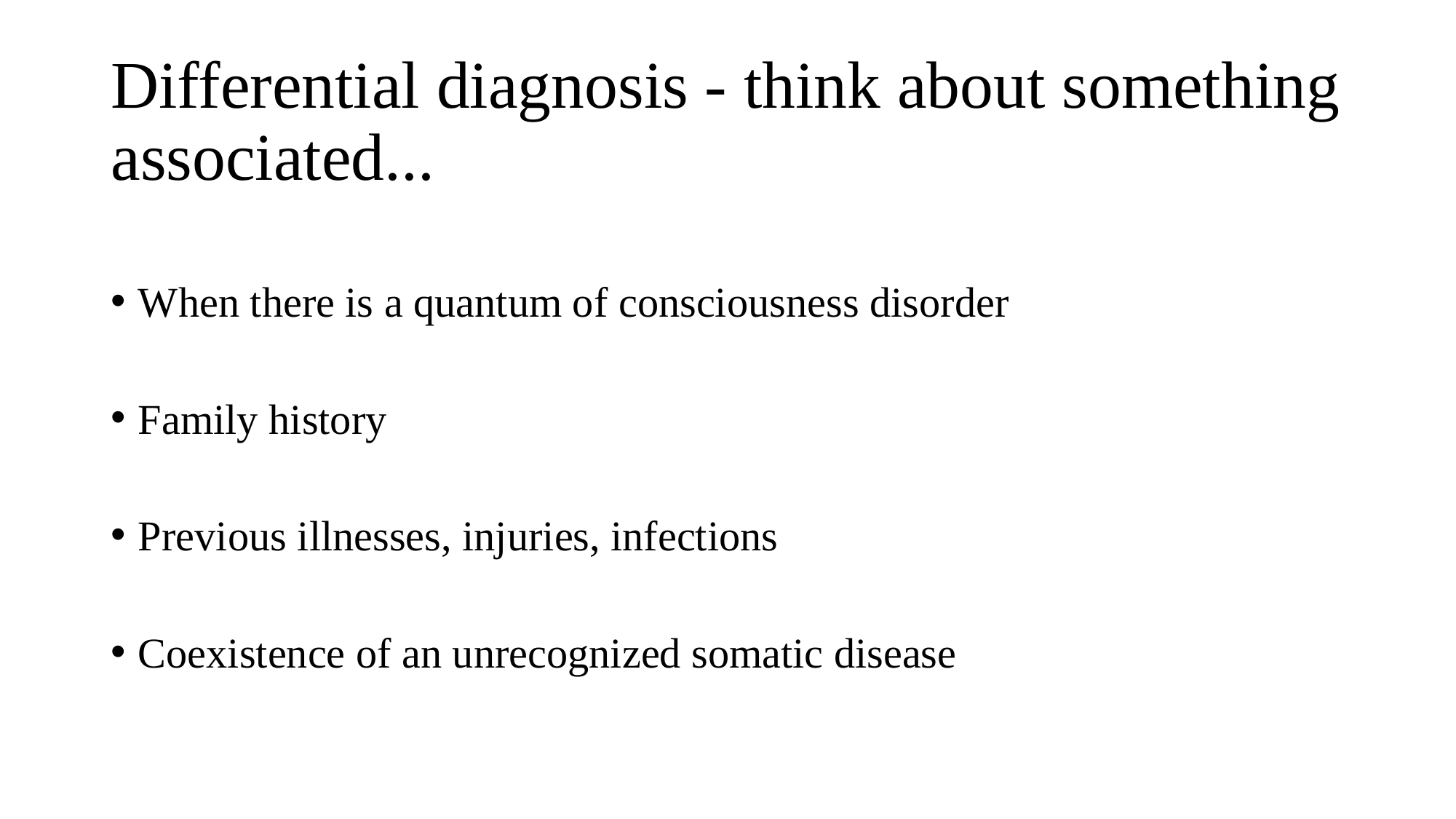

# Differential diagnosis - think about something associated...
When there is a quantum of consciousness disorder
Family history
Previous illnesses, injuries, infections
Coexistence of an unrecognized somatic disease